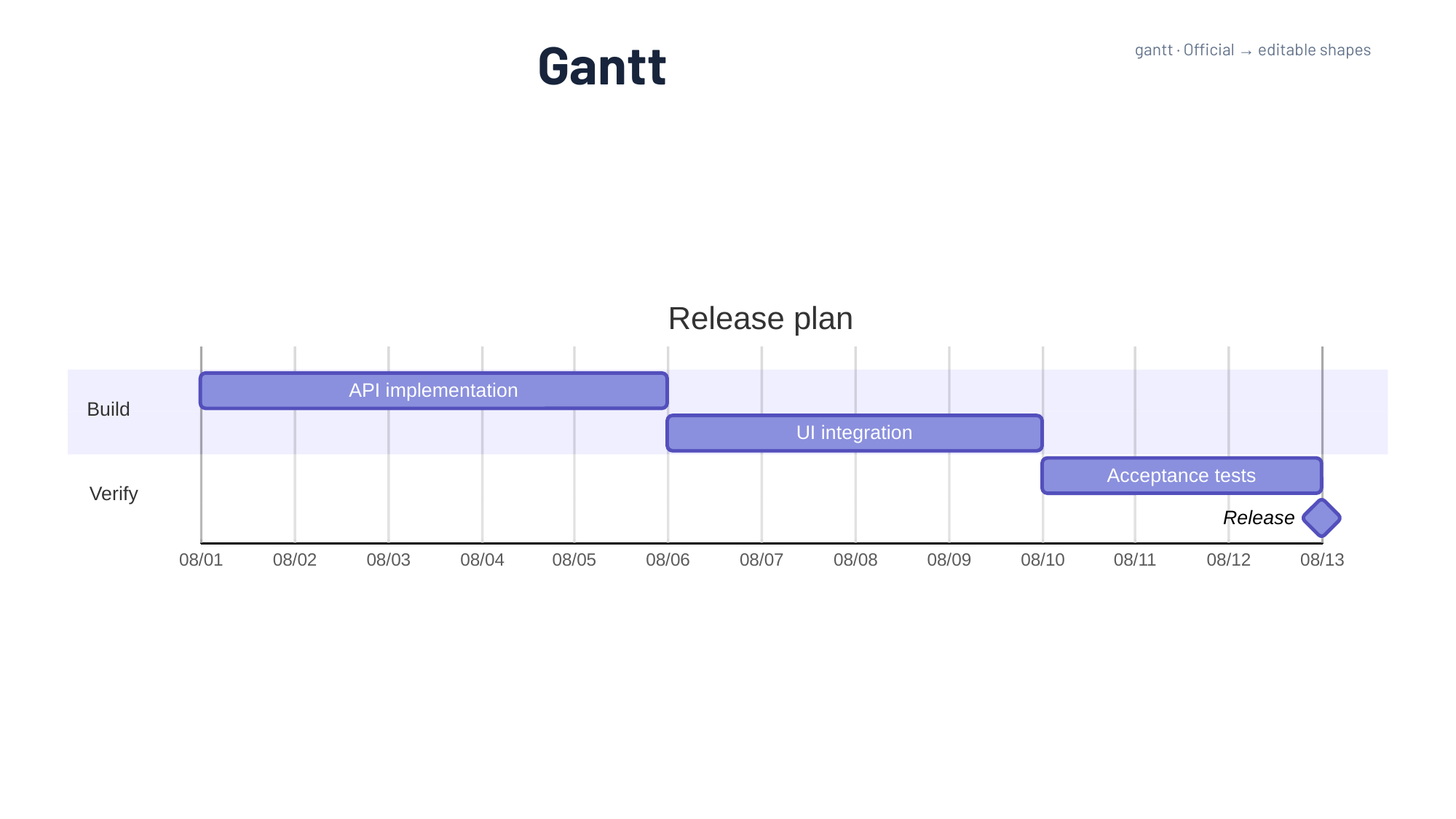

Gantt
gantt · Official → editable shapes
Release plan

API implementation
Build

UI integration

Acceptance tests
Verify

Release
08/01
08/02
08/03
08/04
08/05
08/06
08/07
08/08
08/09
08/10
08/11
08/12
08/13